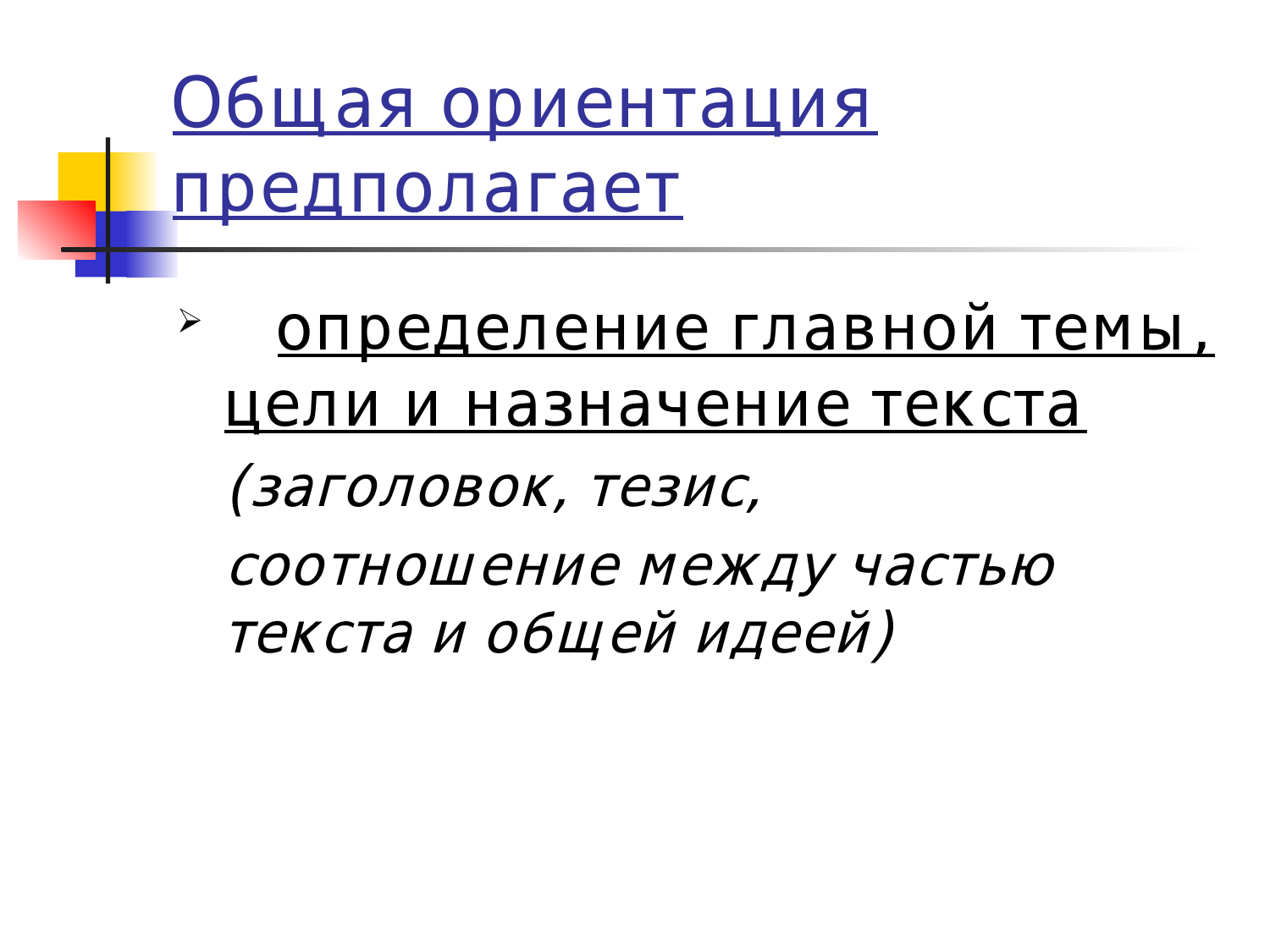

# Общая ориентация предполагает
   определение главной темы, цели и назначение текста
   (заголовок, тезис,
   соотношение между частью текста и общей идеей)